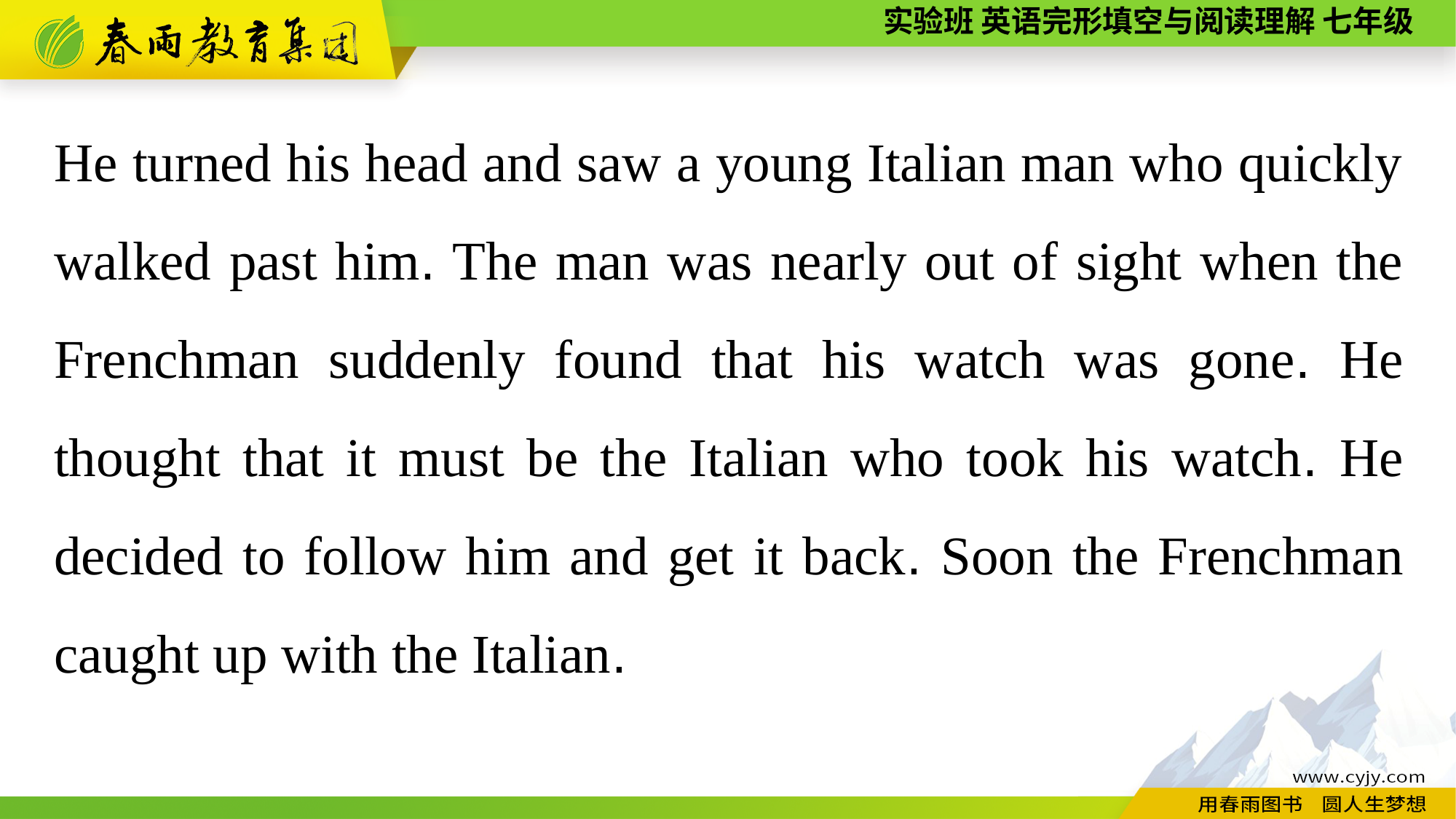

He turned his head and saw a young Italian man who quickly walked past him. The man was nearly out of sight when the Frenchman suddenly found that his watch was gone. He thought that it must be the Italian who took his watch. He decided to follow him and get it back. Soon the Frenchman caught up with the Italian.